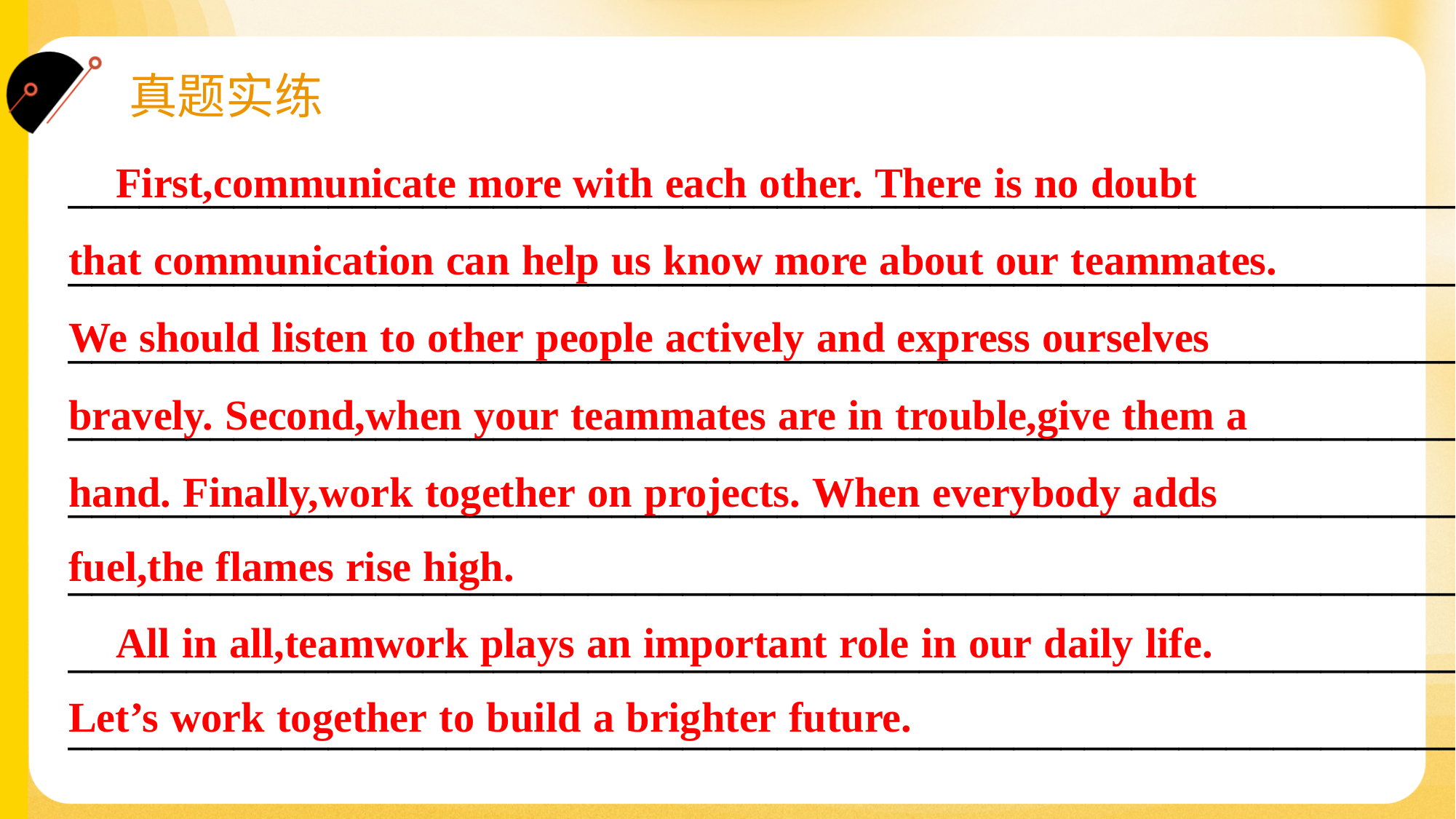

First,communicate more with each other. There is no doubt
that communication can help us know more about our teammates.
We should listen to other people actively and express ourselves
bravely. Second,when your teammates are in trouble,give them a
hand. Finally,work together on projects. When everybody adds
fuel,the flames rise high.
______________________________________________________________
______________________________________________________________
______________________________________________________________
______________________________________________________________
______________________________________________________________
______________________________________________________________
______________________________________________________________
______________________________________________________________

    All in all,teamwork plays an important role in our daily life.
Let’s work together to build a brighter future.